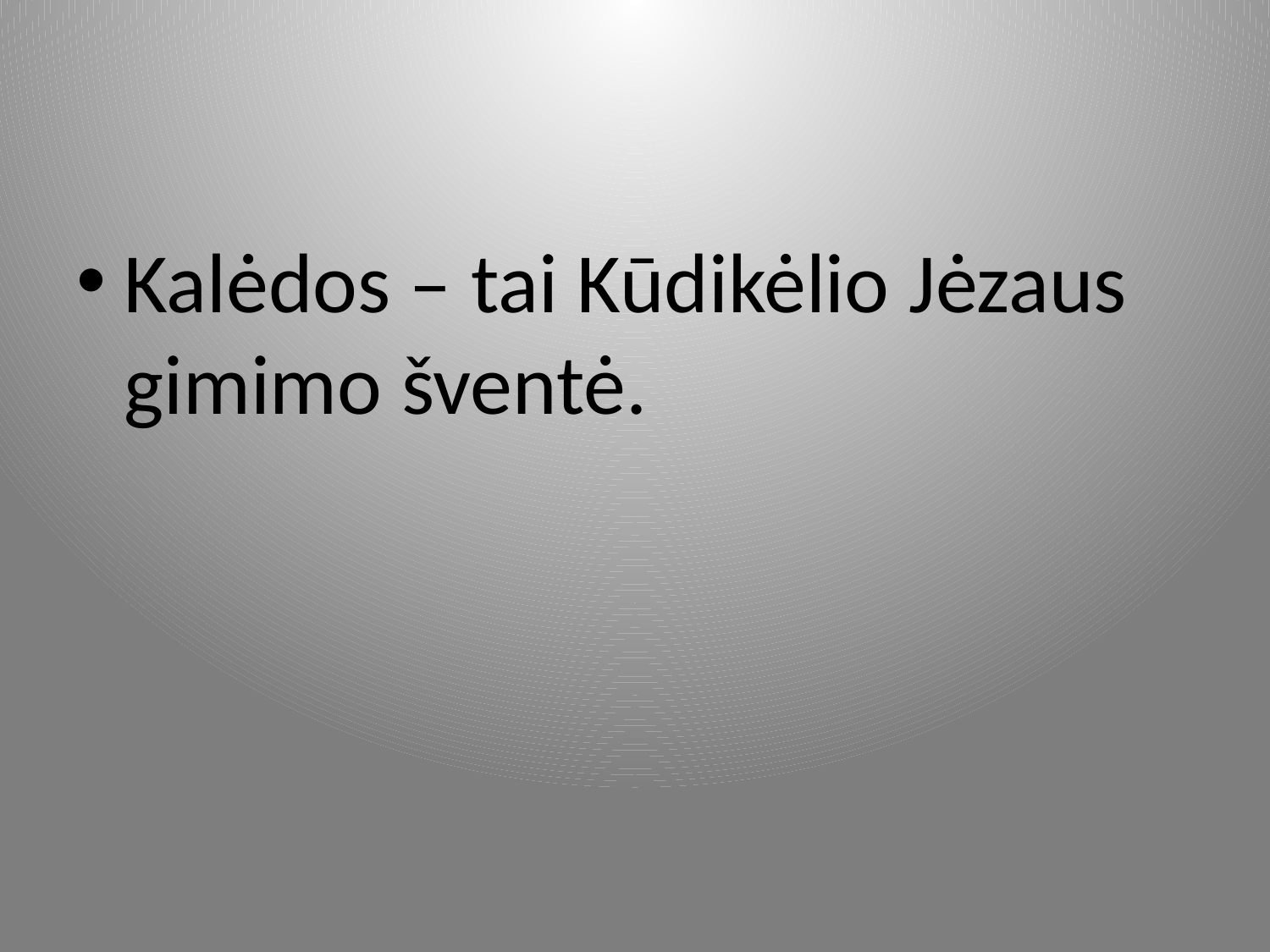

#
Kalėdos – tai Kūdikėlio Jėzaus gimimo šventė.